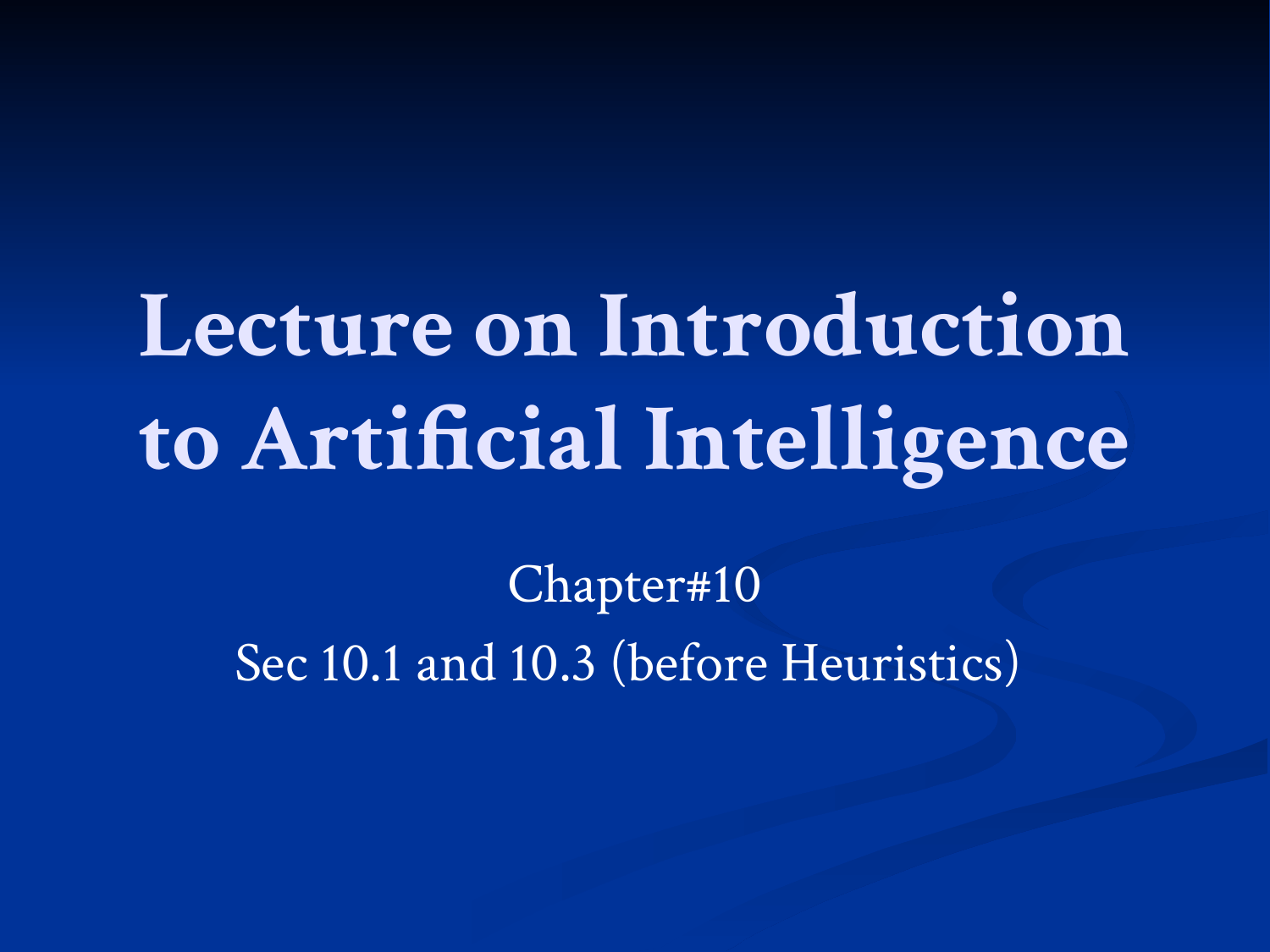

# Lecture on Introduction to Artificial Intelligence
Chapter#10
Sec 10.1 and 10.3 (before Heuristics)